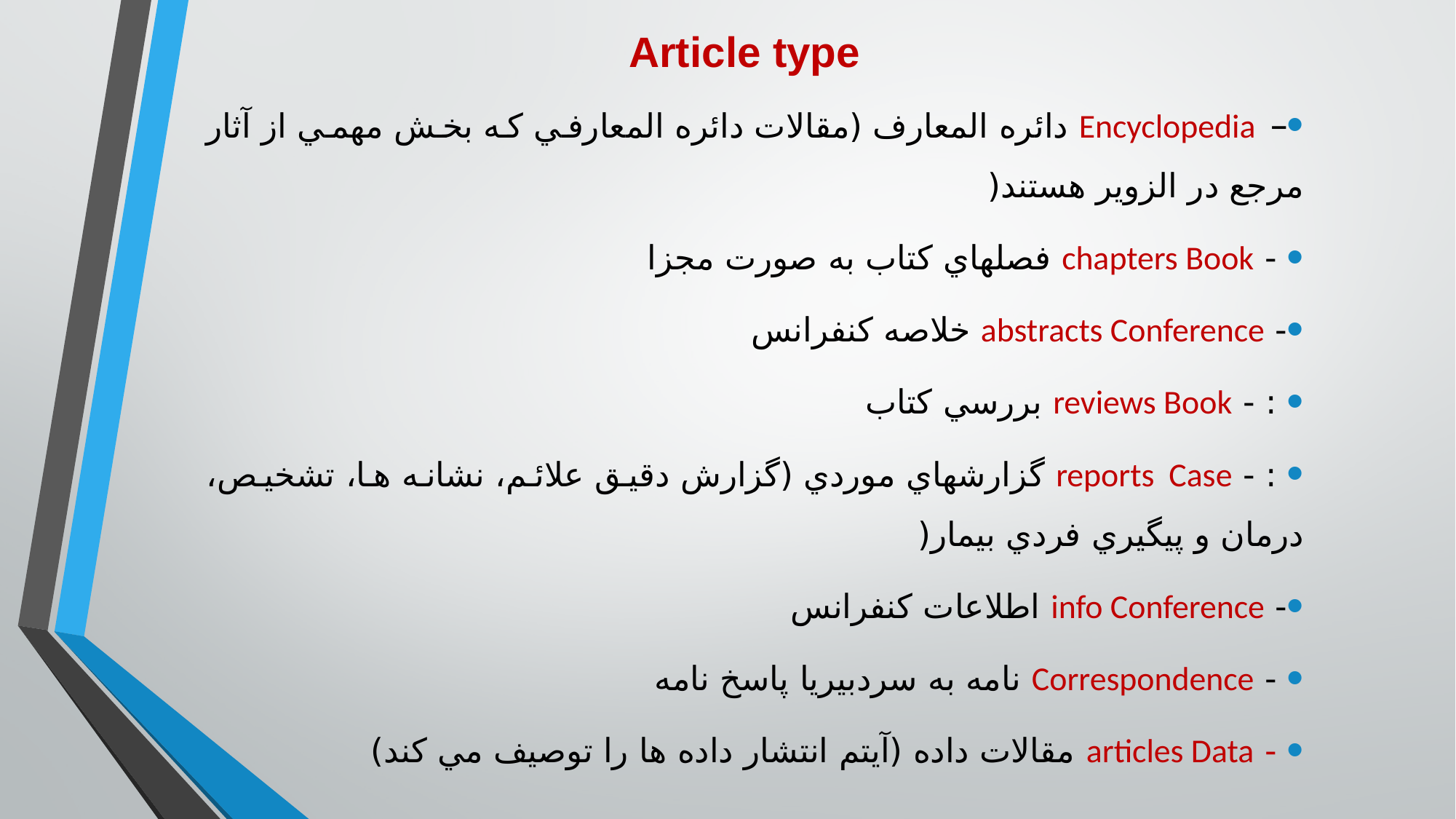

# Article type
– Encyclopedia دائره المعارف (مقالات دائره المعارفي كه بخش مهمي از آثار مرجع در الزوير هستند(
 - chapters Book فصلهاي كتاب به صورت مجزا
- abstracts Conference خلاصه كنفرانس
 : - reviews Book بررسي كتاب
 : - reports Case گزارشهاي موردي (گزارش دقيق علائم، نشانه ها، تشخيص، درمان و پيگيري فردي بيمار(
- info Conference اطلاعات كنفرانس
 - Correspondence نامه به سردبيريا پاسخ نامه
 - articles Data مقالات داده (آيتم انتشار داده ها را توصيف مي كند)